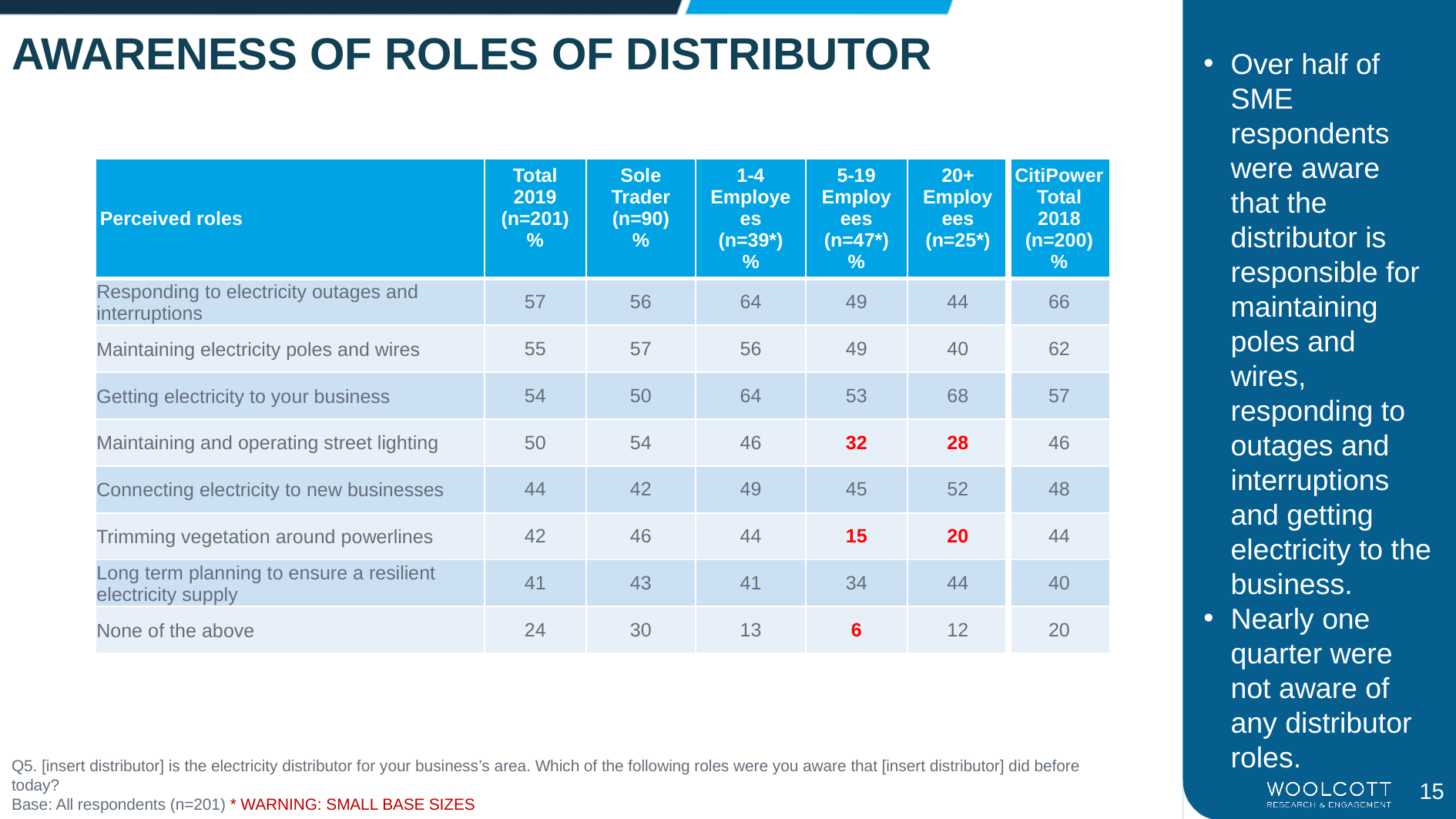

AWARENESS OF ROLES OF DISTRIBUTOR
Over half of SME respondents were aware that the distributor is responsible for maintaining poles and wires, responding to outages and interruptions and getting electricity to the business.
Nearly one quarter were not aware of any distributor roles.
| Perceived roles | Total 2019 (n=201) % | Sole Trader (n=90) % | 1-4 Employees (n=39\*) % | 5-19 Employees (n=47\*) % | 20+ Employees (n=25\*) | CitiPower Total 2018 (n=200) % |
| --- | --- | --- | --- | --- | --- | --- |
| Responding to electricity outages and interruptions | 57 | 56 | 64 | 49 | 44 | 66 |
| Maintaining electricity poles and wires | 55 | 57 | 56 | 49 | 40 | 62 |
| Getting electricity to your business | 54 | 50 | 64 | 53 | 68 | 57 |
| Maintaining and operating street lighting | 50 | 54 | 46 | 32 | 28 | 46 |
| Connecting electricity to new businesses | 44 | 42 | 49 | 45 | 52 | 48 |
| Trimming vegetation around powerlines | 42 | 46 | 44 | 15 | 20 | 44 |
| Long term planning to ensure a resilient electricity supply | 41 | 43 | 41 | 34 | 44 | 40 |
| None of the above | 24 | 30 | 13 | 6 | 12 | 20 |
Q5. [insert distributor] is the electricity distributor for your business’s area. Which of the following roles were you aware that [insert distributor] did before today?
Base: All respondents (n=201) * WARNING: SMALL BASE SIZES